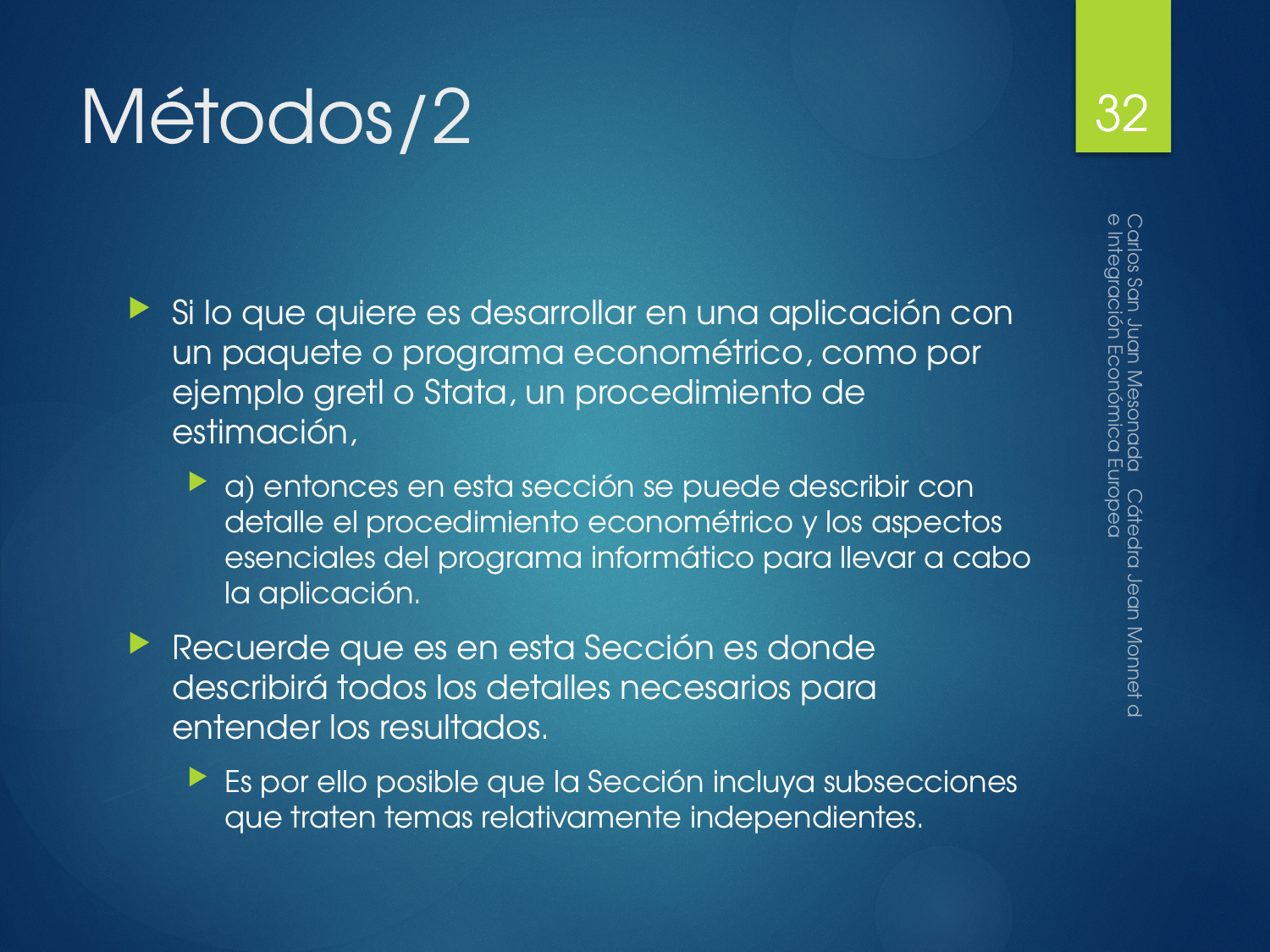

32
# Métodos/2
Si lo que quiere es desarrollar en una aplicación con un paquete o programa econométrico, como por ejemplo gretl o Stata, un procedimiento de estimación,
a) entonces en esta sección se puede describir con detalle el procedimiento econométrico y los aspectos esenciales del programa informático para llevar a cabo la aplicación.
Recuerde que es en esta Sección es donde describirá todos los detalles necesarios para entender los resultados.
Es por ello posible que la Sección incluya subsecciones que traten temas relativamente independientes.
Carlos San Juan Mesonada   Cátedra Jean Monnet de Integración Económica Europea